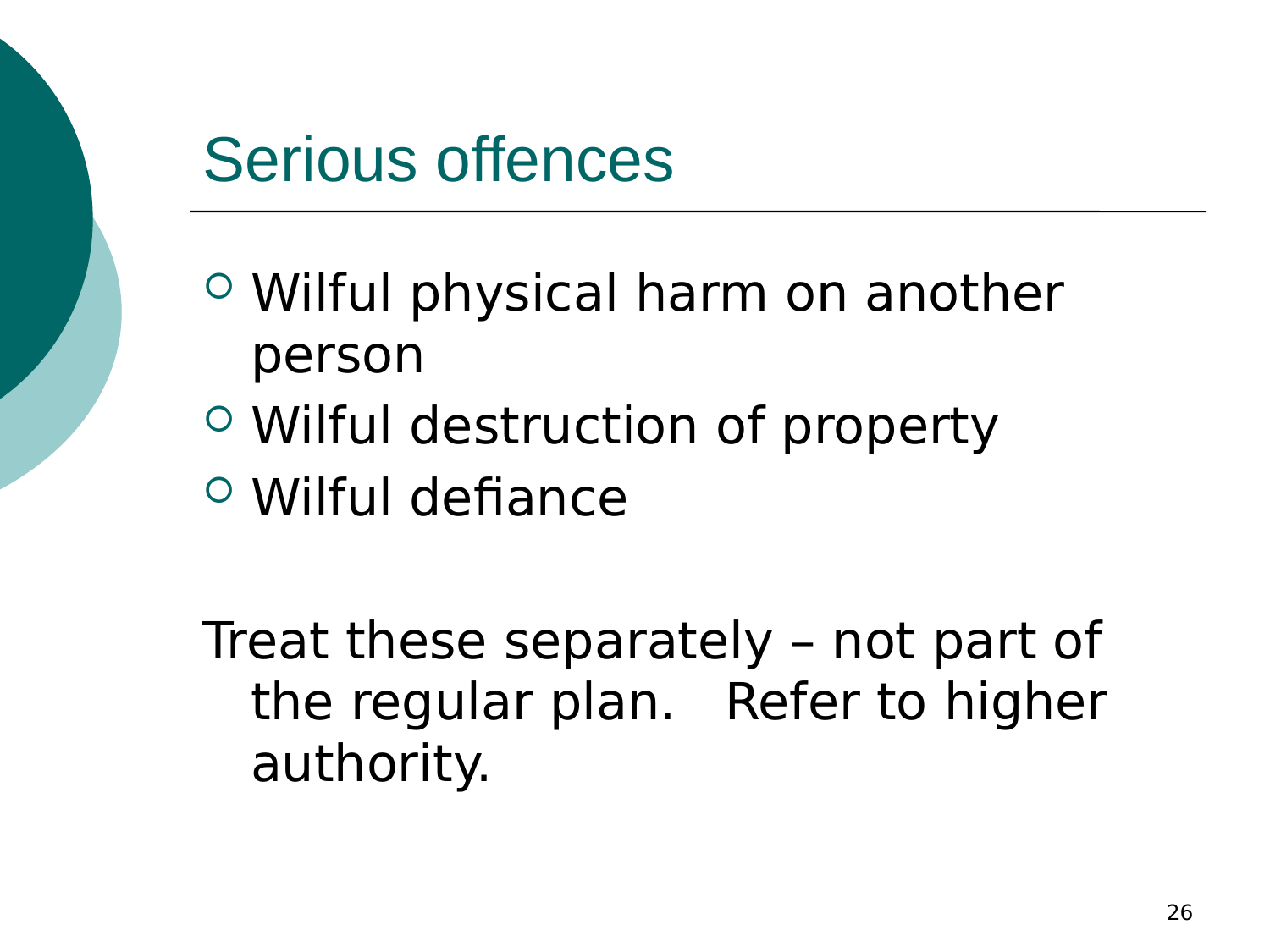

# Serious offences
Wilful physical harm on another person
Wilful destruction of property
Wilful defiance

Treat these separately – not part of the regular plan.   Refer to higher authority.
26